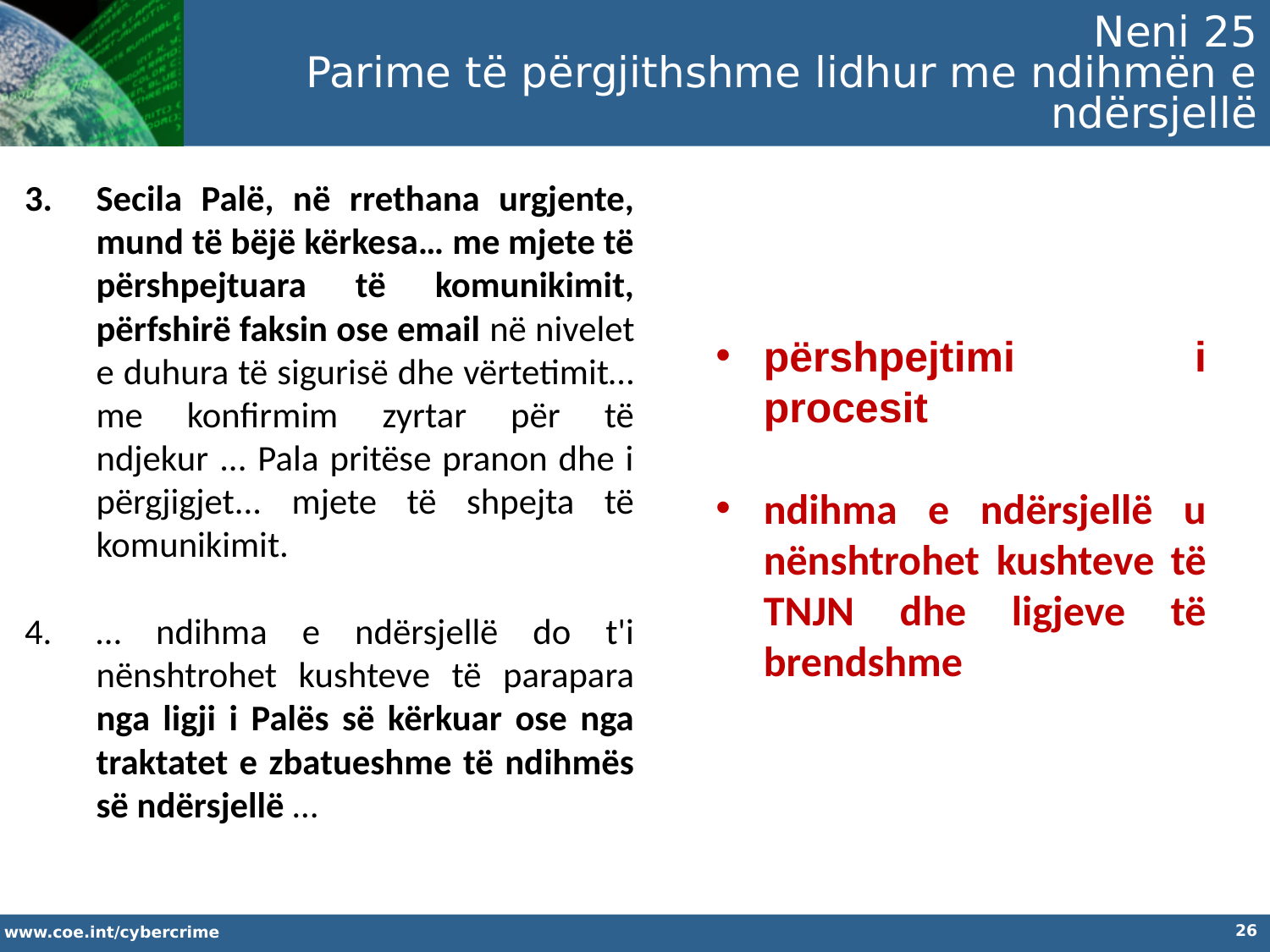

Neni 25
Parime të përgjithshme lidhur me ndihmën e ndërsjellë
Secila Palë, në rrethana urgjente, mund të bëjë kërkesa… me mjete të përshpejtuara të komunikimit, përfshirë faksin ose email në nivelet e duhura të sigurisë dhe vërtetimit… me konfirmim zyrtar për të ndjekur ... Pala pritëse pranon dhe i përgjigjet... mjete të shpejta të komunikimit.

… ndihma e ndërsjellë do t'i nënshtrohet kushteve të parapara nga ligji i Palës së kërkuar ose nga traktatet e zbatueshme të ndihmës së ndërsjellë …
përshpejtimi i procesit

ndihma e ndërsjellë u nënshtrohet kushteve të TNJN dhe ligjeve të brendshme
26